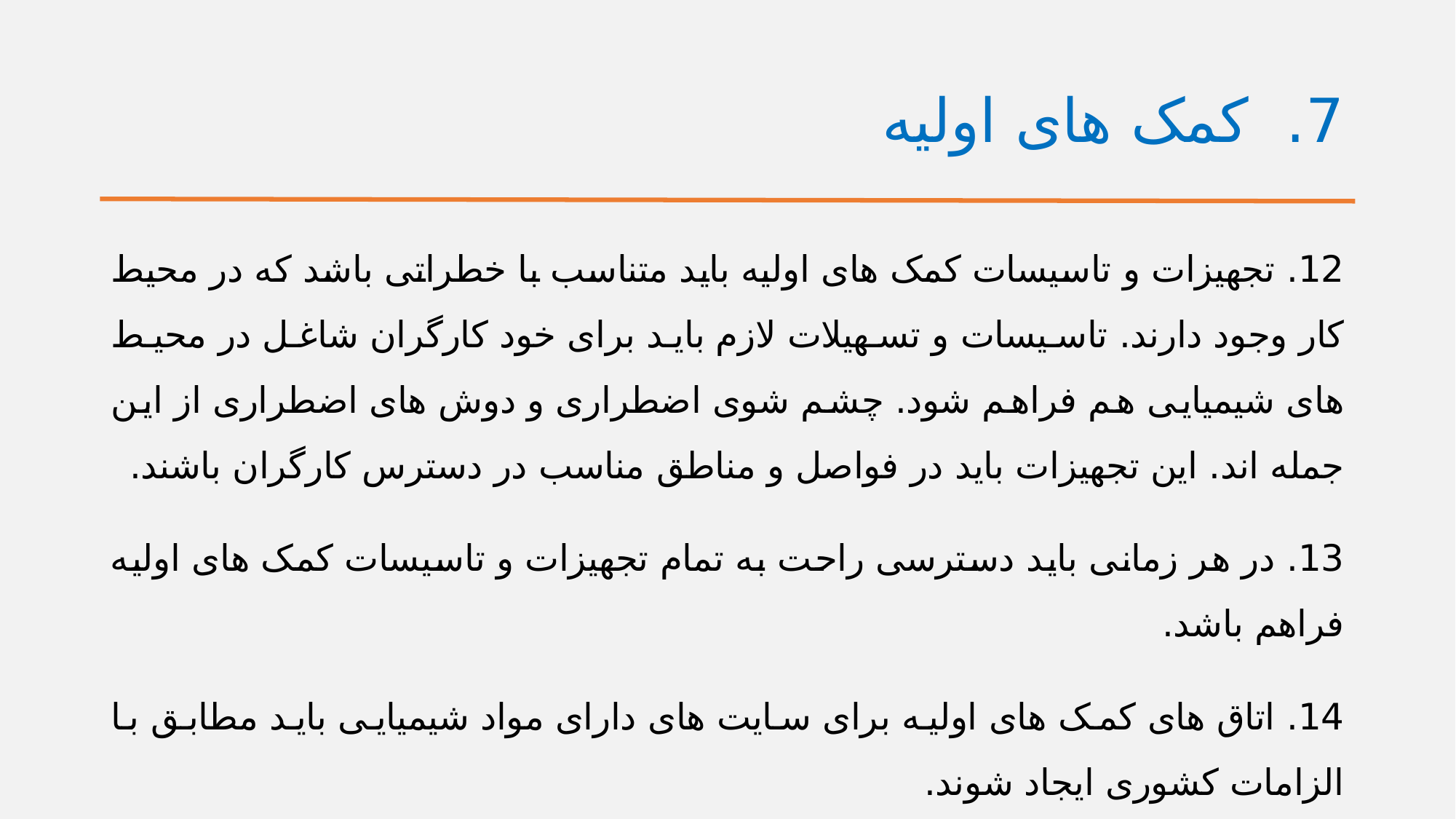

# 7.  کمک های اولیه
12. تجهیزات و تاسیسات کمک های اولیه باید متناسب با خطراتی باشد که در محیط کار وجود دارند. تاسیسات و تسهیلات لازم باید برای خود کارگران شاغل در محیط های شیمیایی هم فراهم شود. چشم شوی اضطراری و دوش های اضطراری از این جمله اند. این تجهیزات باید در فواصل و مناطق مناسب در دسترس کارگران باشند.
13. در هر زمانی باید دسترسی راحت به تمام تجهیزات و تاسیسات کمک های اولیه فراهم باشد.
14. اتاق های کمک های اولیه برای سایت های دارای مواد شیمیایی باید مطابق با الزامات کشوری ایجاد شوند.